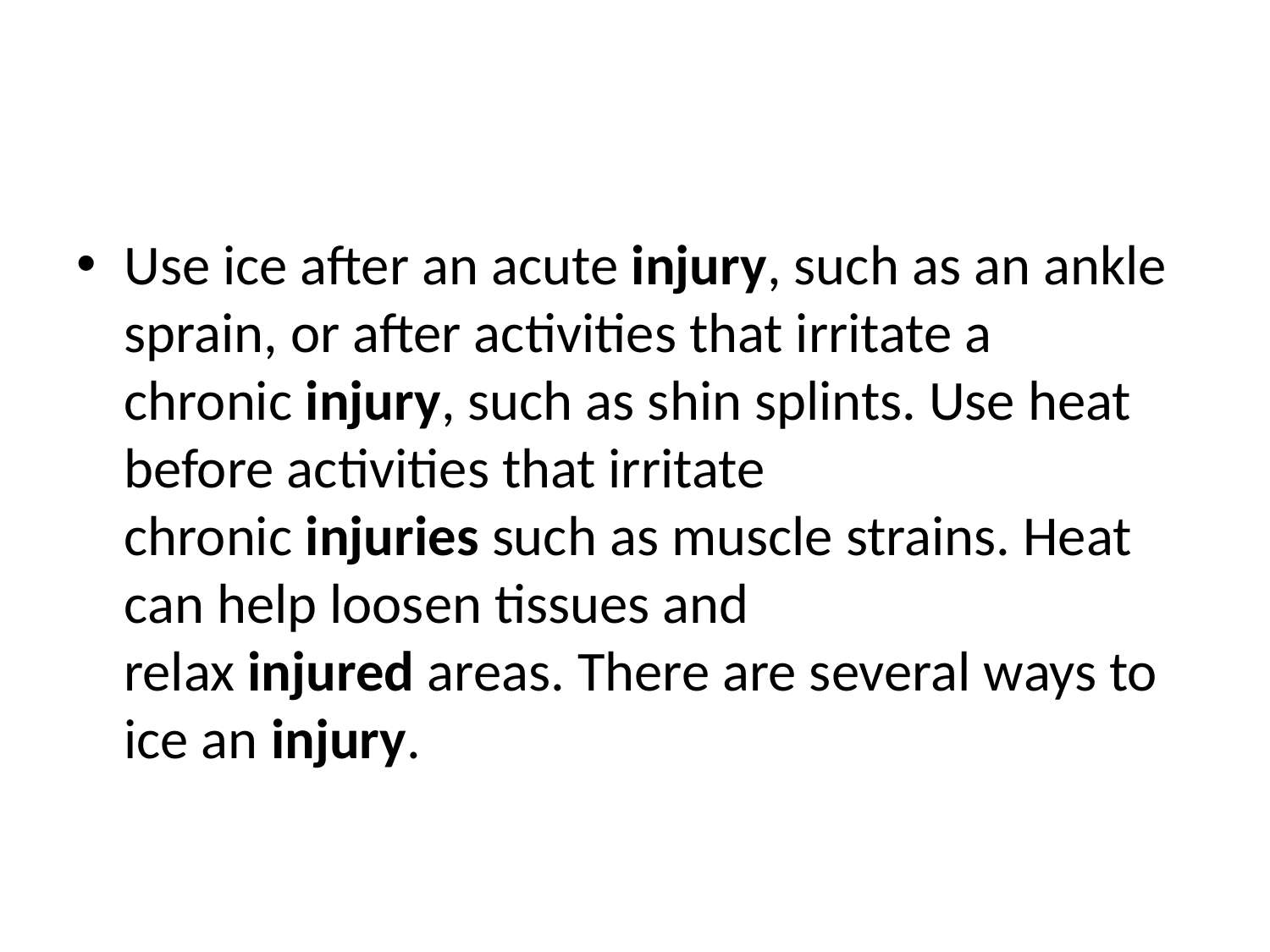

Use ice after an acute injury, such as an ankle sprain, or after activities that irritate a chronic injury, such as shin splints. Use heat before activities that irritate chronic injuries such as muscle strains. Heat can help loosen tissues and relax injured areas. There are several ways to ice an injury.